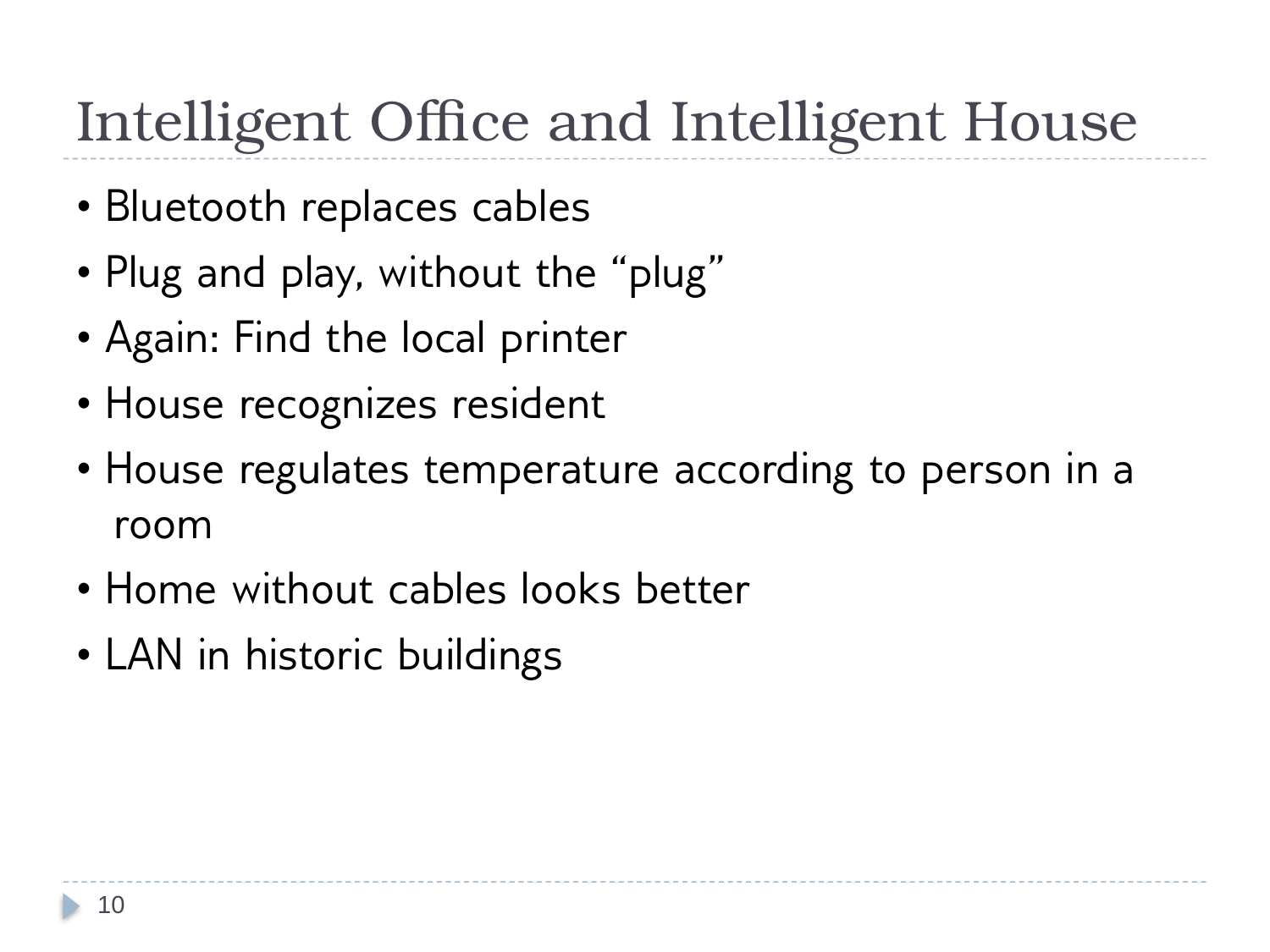

# Intelligent Office and Intelligent House
• Bluetooth replaces cables
• Plug and play, without the “plug”
• Again: Find the local printer
• House recognizes resident
• House regulates temperature according to person in a room
• Home without cables looks better
• LAN in historic buildings
10